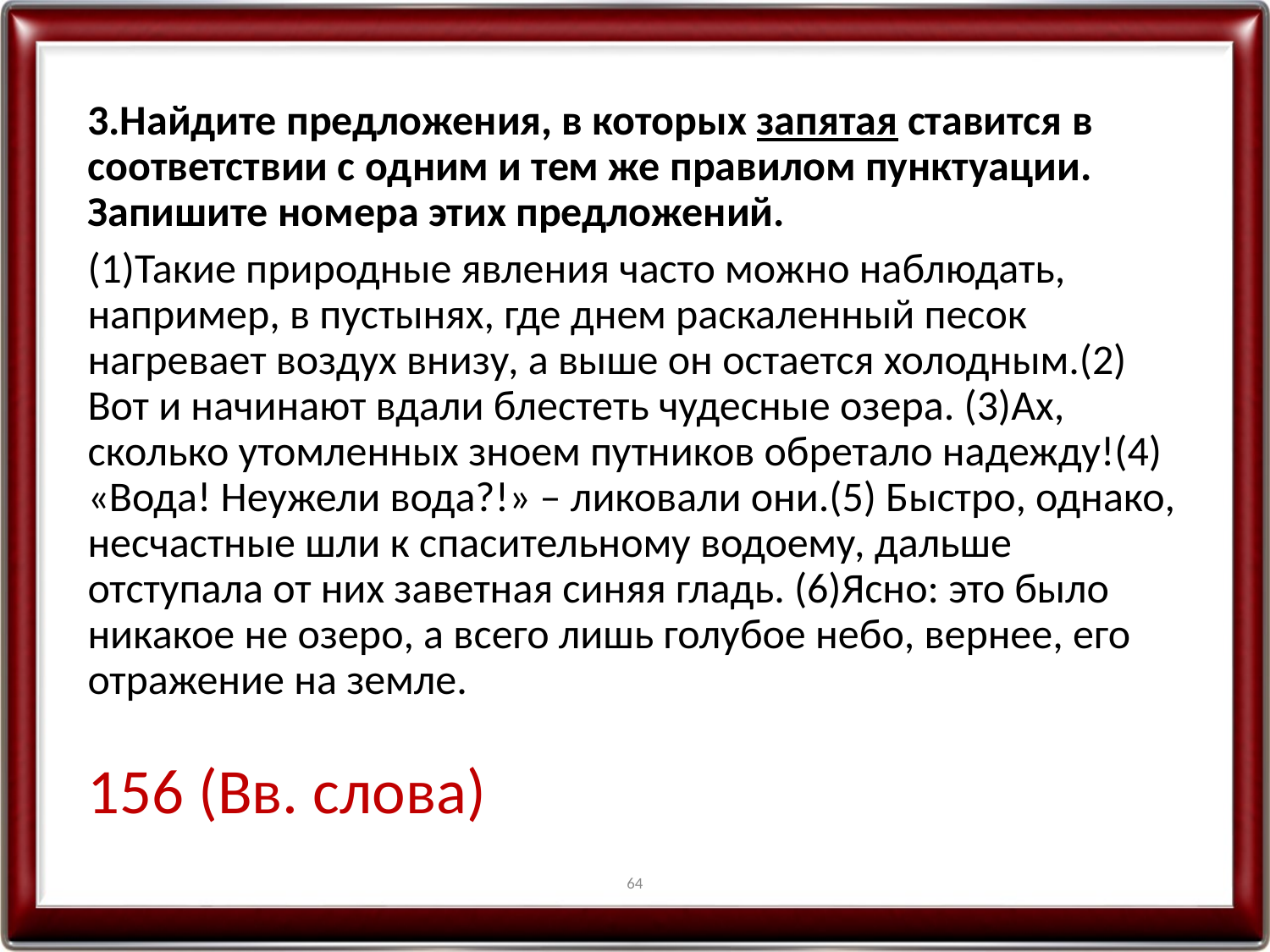

3.Найдите предложения, в которых запятая ставится в соответствии с одним и тем же правилом пунктуации. Запишите номера этих предложений.
(1)Такие природные явления часто можно наблюдать, например, в пустынях, где днем раскаленный песок нагревает воздух внизу, а выше он остается холодным.(2) Вот и начинают вдали блестеть чудесные озера. (3)Ах, сколько утомленных зноем путников обретало надежду!(4) «Вода! Неужели вода?!» – ликовали они.(5) Быстро, однако, несчастные шли к спасительному водоему, дальше отступала от них заветная синяя гладь. (6)Ясно: это было никакое не озеро, а всего лишь голубое небо, вернее, его отражение на земле.
156 (Вв. слова)
64